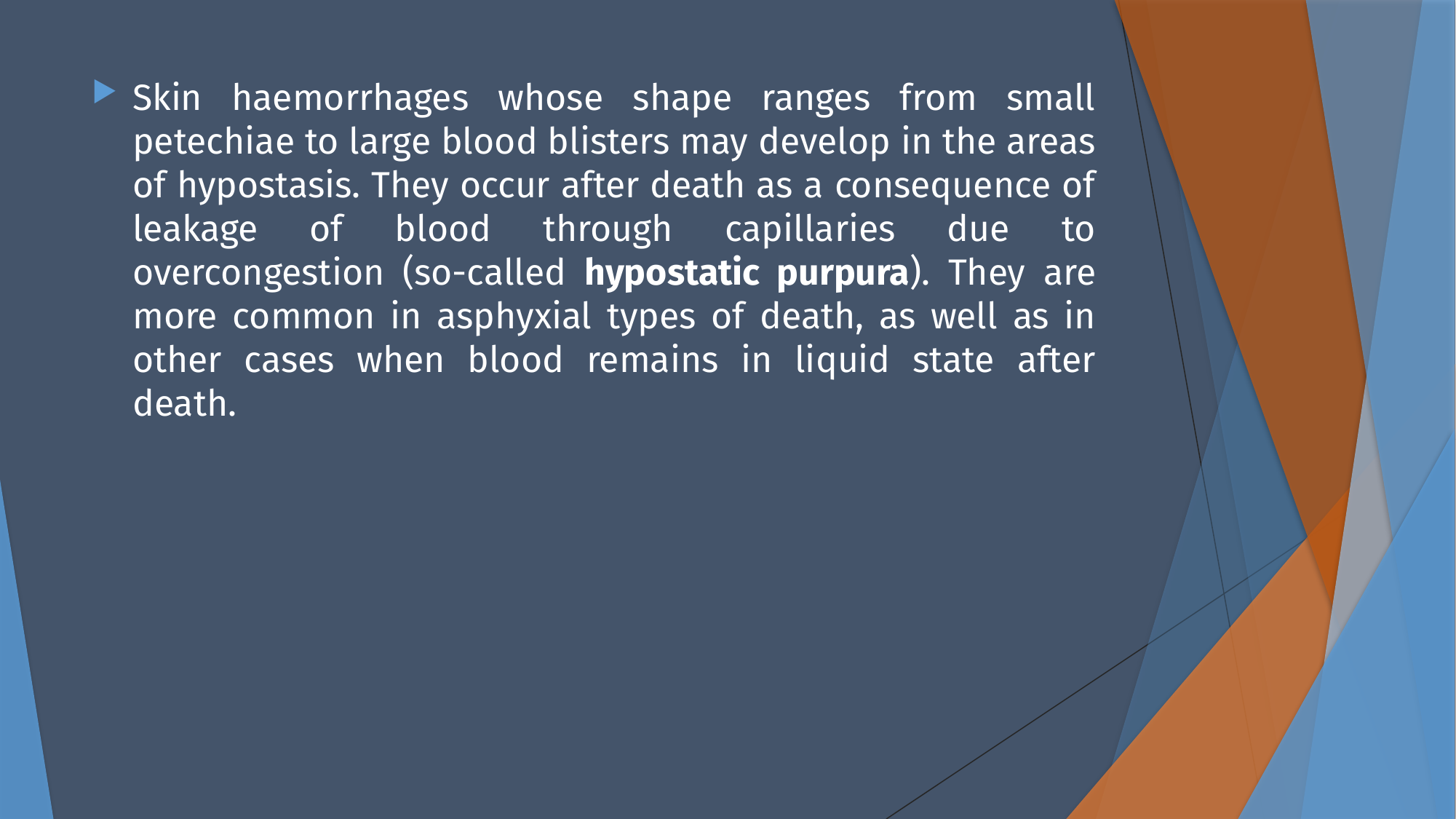

Skin haemorrhages whose shape ranges from small petechiae to large blood blisters may develop in the areas of hypostasis. They occur after death as a consequence of leakage of blood through capillaries due to overcongestion (so-called hypostatic purpura). They are more common in asphyxial types of death, as well as in other cases when blood remains in liquid state after death.